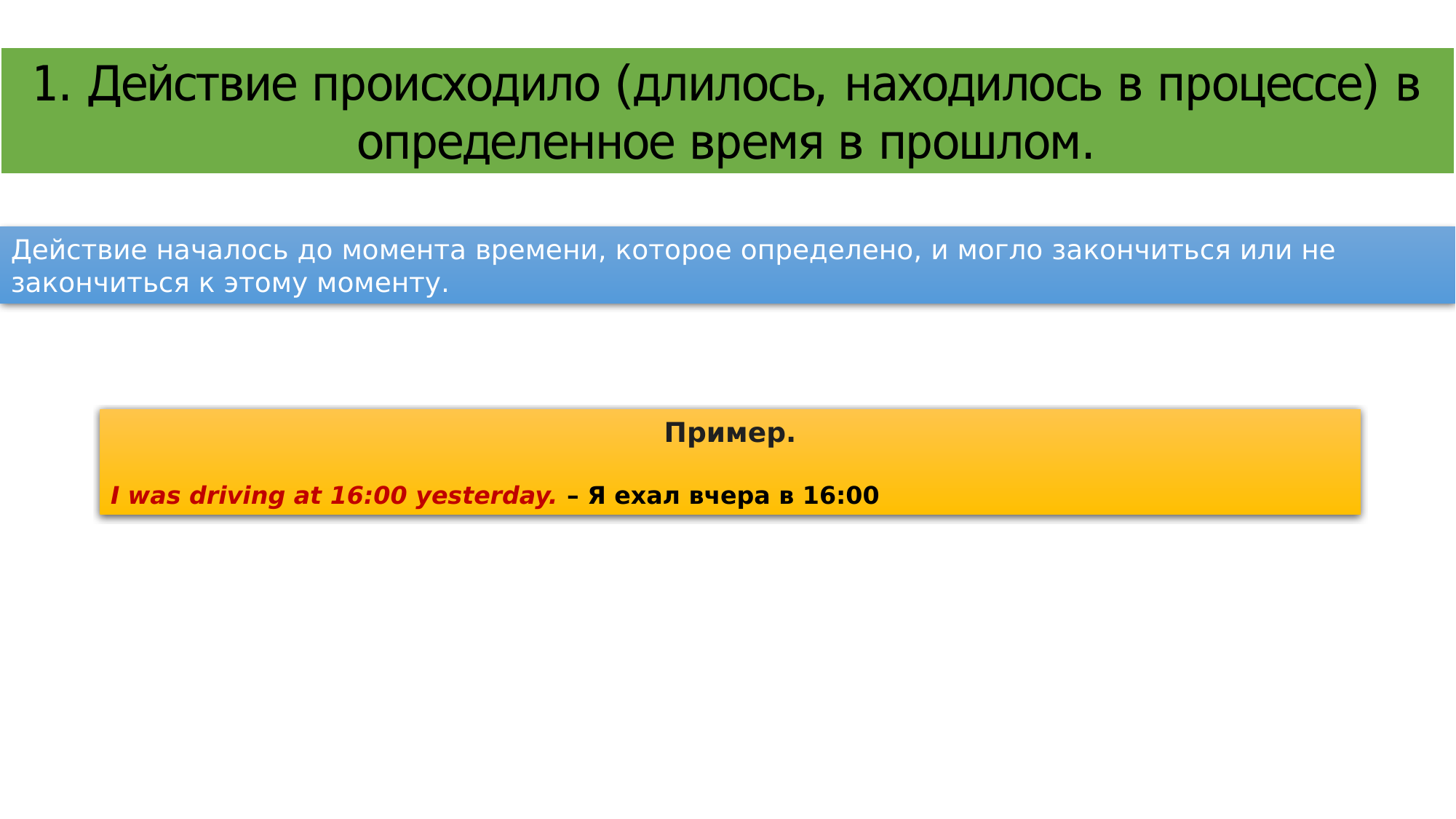

1. Действие происходило (длилось, находилось в процессе) в определенное время в прошлом.
Действие началось до момента времени, которое определено, и могло закончиться или не закончиться к этому моменту.

Пример.
I was driving at 16:00 yesterday. – Я ехал вчера в 16:00